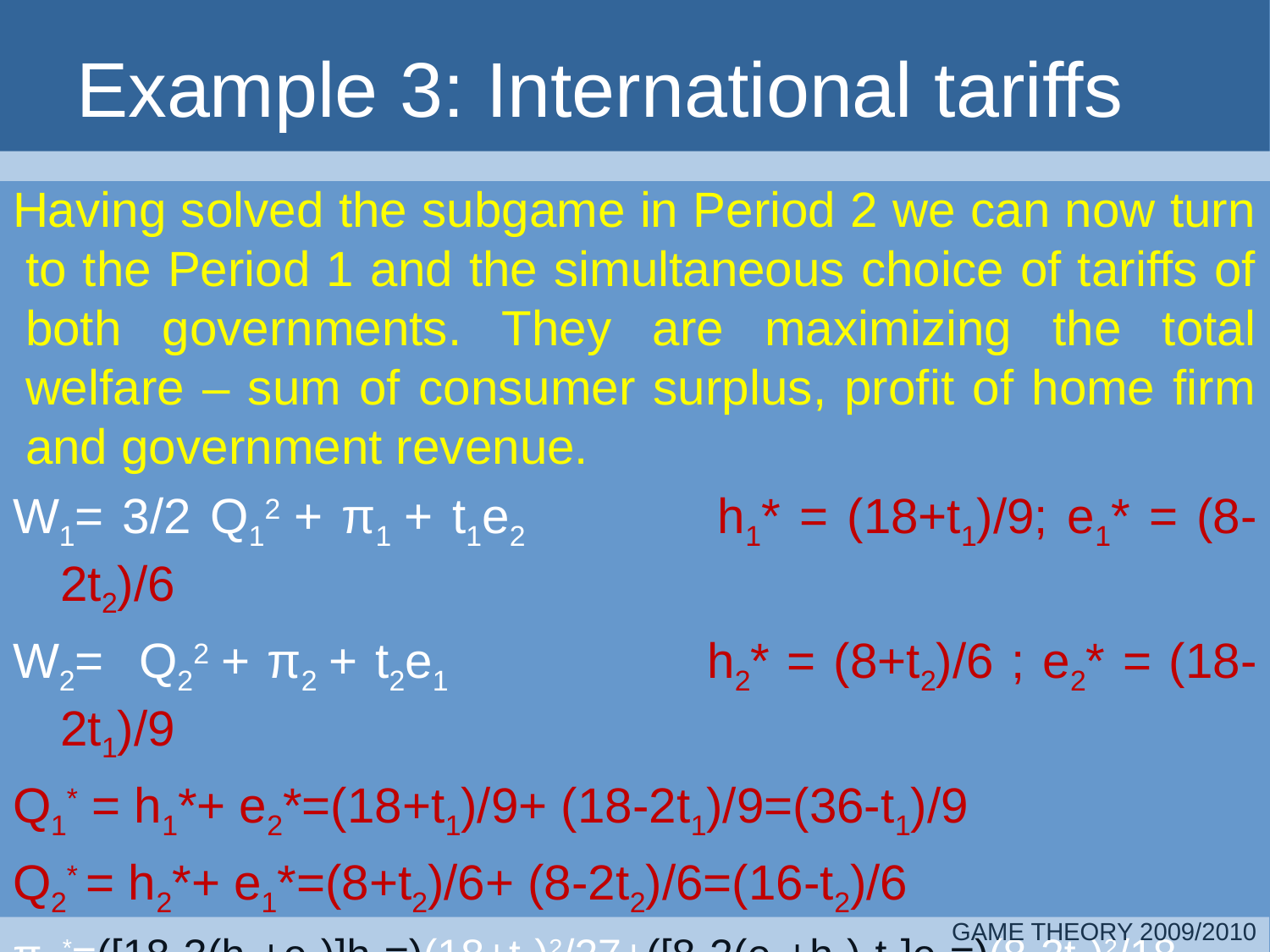

# Example 3: International tariffs
Having solved the subgame in Period 2 we can now turn to the Period 1 and the simultaneous choice of tariffs of both governments. They are maximizing the total welfare – sum of consumer surplus, profit of home firm and government revenue.
W1= 3/2 Q12 + π1 + t1e2 	      h1* = (18+t1)/9; e1* = (8-2t2)/6
W2=  Q22 + π2 + t2e1   	      h2* = (8+t2)/6 ; e2* = (18-2t1)/9
Q1* = h1*+ e2*=(18+t1)/9+ (18-2t1)/9=(36-t1)/9
Q2* = h2*+ e1*=(8+t2)/6+ (8-2t2)/6=(16-t2)/6
π1 *=([18-3(h1+e2)]h1=)(18+t1)2/27+([8-2(e1+h2)-t2]e1=)(8-2t2)2/18
π2 * =([8-2(h2+e1)]h2=)(8+t2)2/18+([18-3(e2+h1)-t1]e2=)(18-2t1)2/27

GAME THEORY 2009/2010